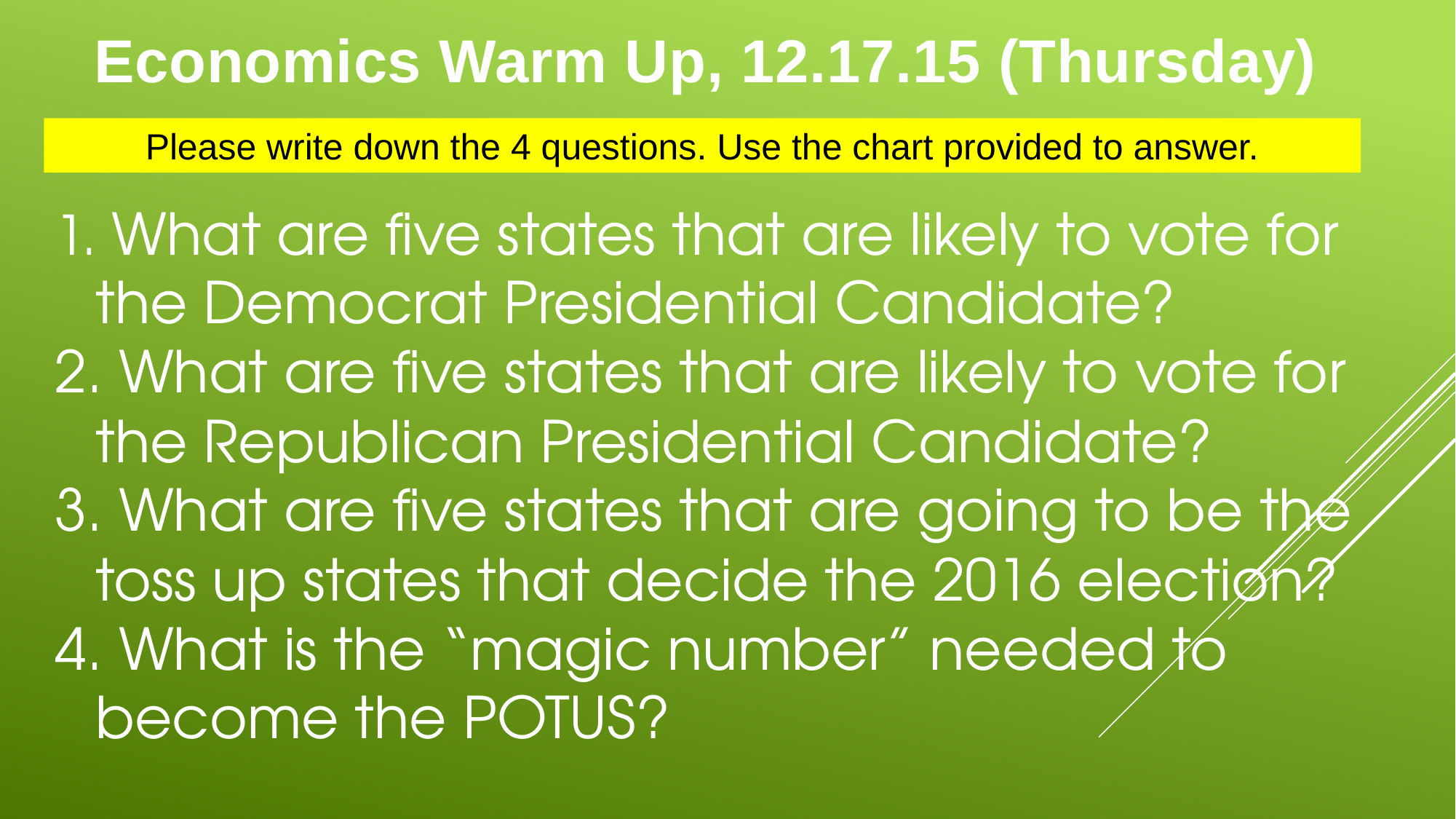

Economics Warm Up, 12.17.15 (Thursday)
Please write down the 4 questions. Use the chart provided to answer.
 What are five states that are likely to vote for the Democrat Presidential Candidate?
 What are five states that are likely to vote for the Republican Presidential Candidate?
 What are five states that are going to be the toss up states that decide the 2016 election?
 What is the “magic number” needed to become the POTUS?